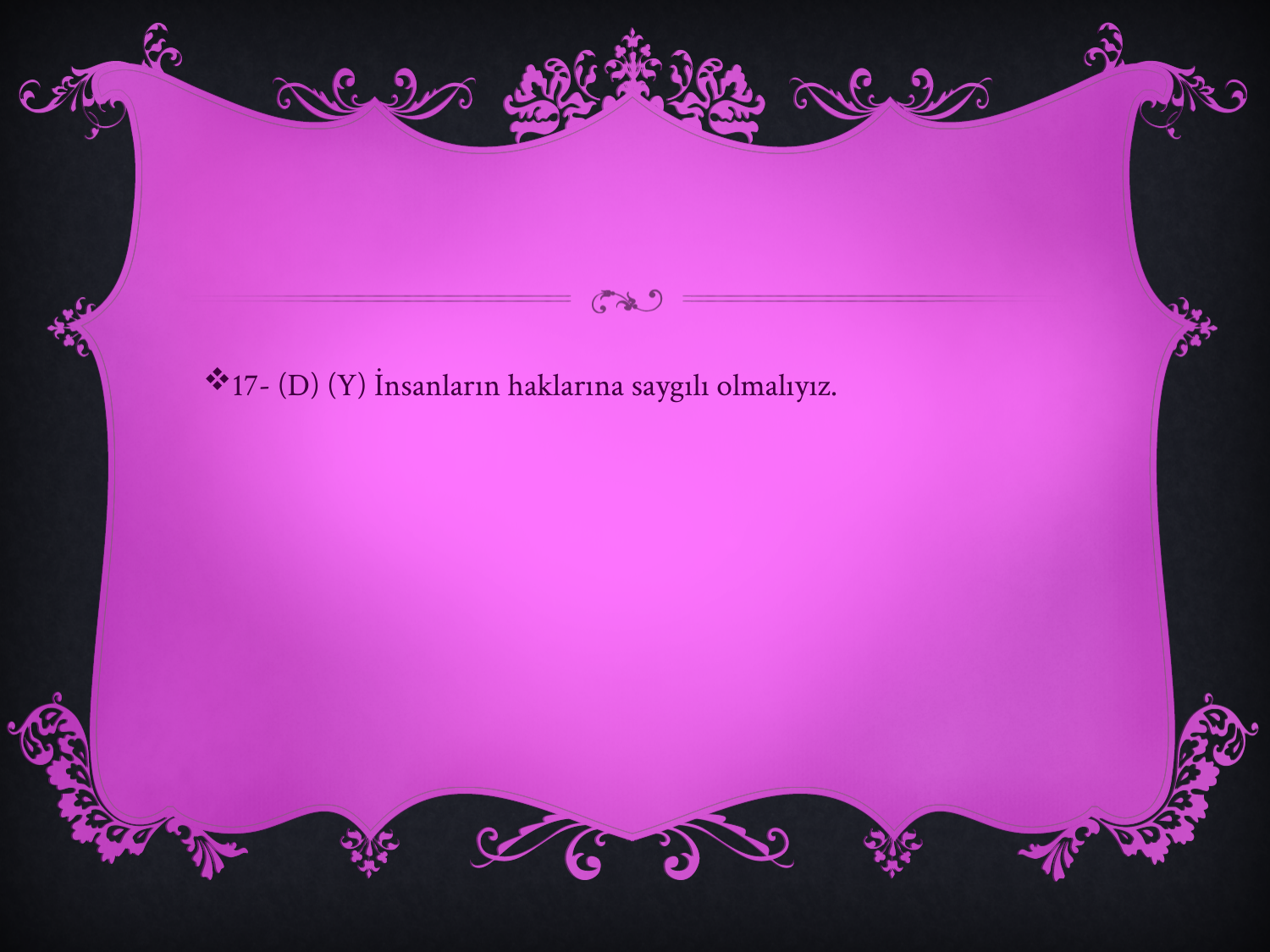

#
17- (D) (Y) İnsanların haklarına saygılı olmalıyız.